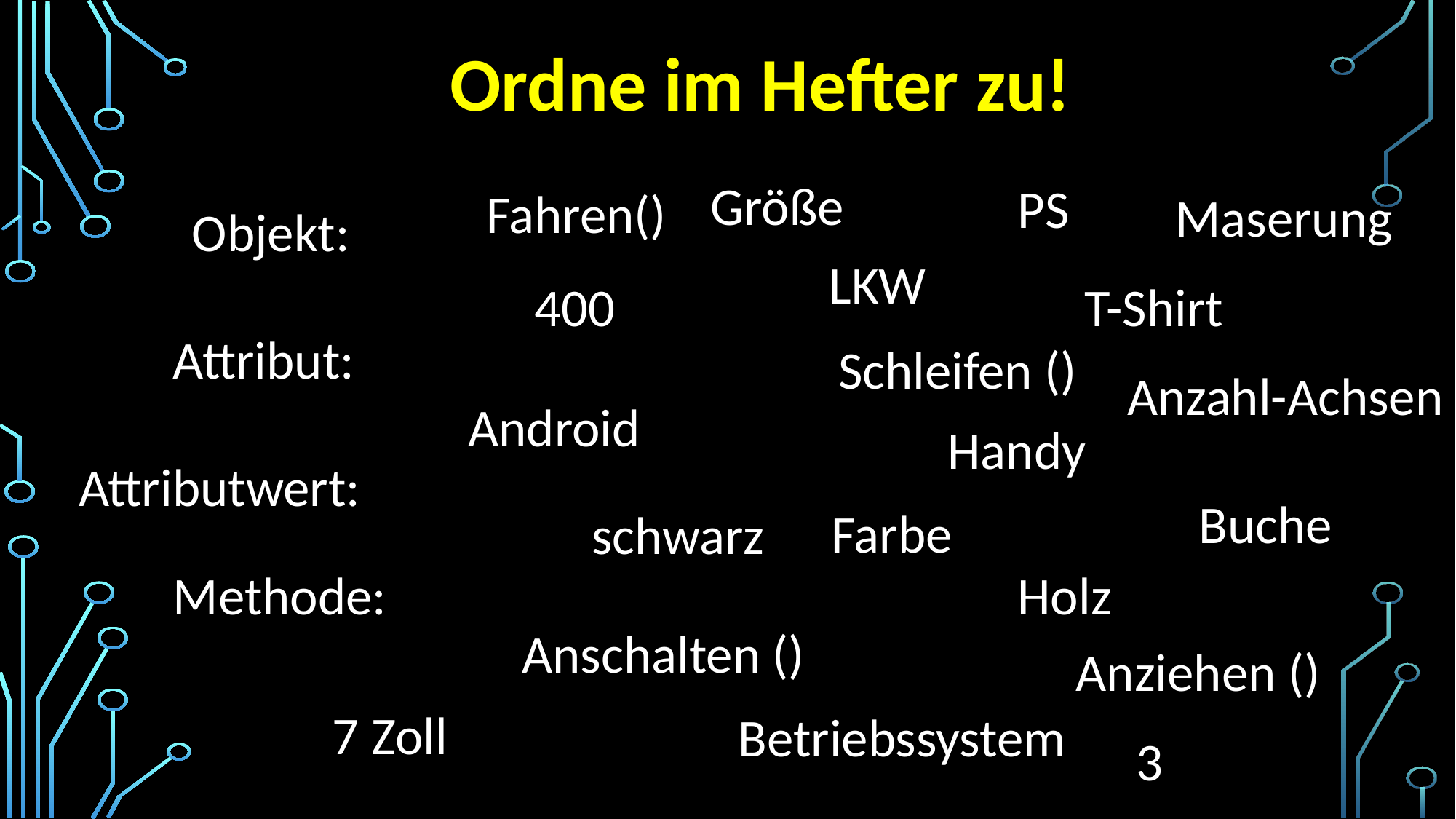

# Ordne im Hefter zu!
Größe
PS
Fahren()
Maserung
Objekt:
LKW
400
T-Shirt
Attribut:
Schleifen ()
Anzahl-Achsen
Android
Handy
Attributwert:
Buche
Farbe
schwarz
Methode:
Holz
Anschalten ()
Anziehen ()
7 Zoll
Betriebssystem
3